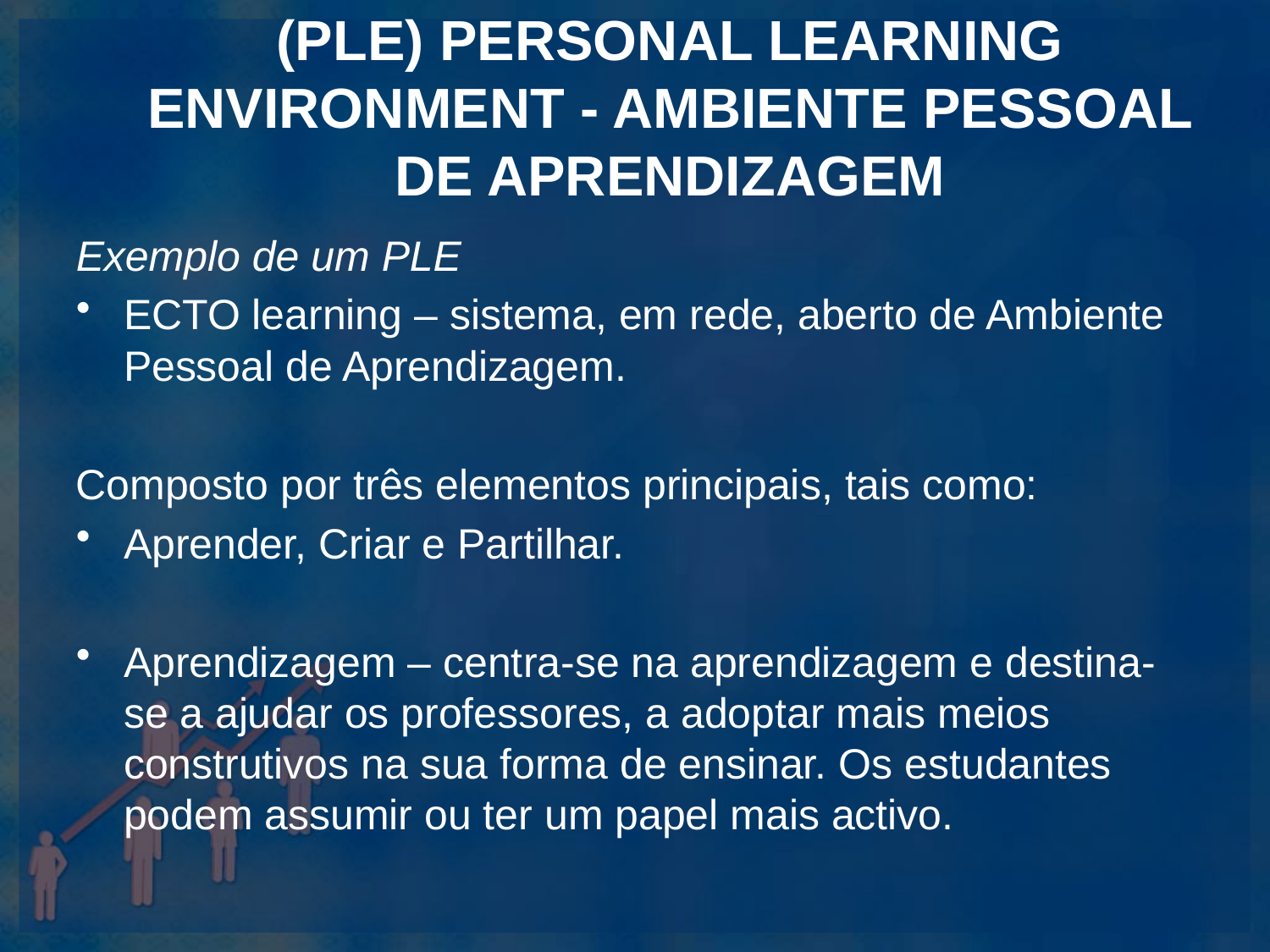

# (PLE) Personal Learning Environment - Ambiente Pessoal de Aprendizagem
Exemplo de um PLE
ECTO learning – sistema, em rede, aberto de Ambiente Pessoal de Aprendizagem.

Composto por três elementos principais, tais como:
Aprender, Criar e Partilhar.

Aprendizagem – centra-se na aprendizagem e destina-se a ajudar os professores, a adoptar mais meios construtivos na sua forma de ensinar. Os estudantes podem assumir ou ter um papel mais activo.